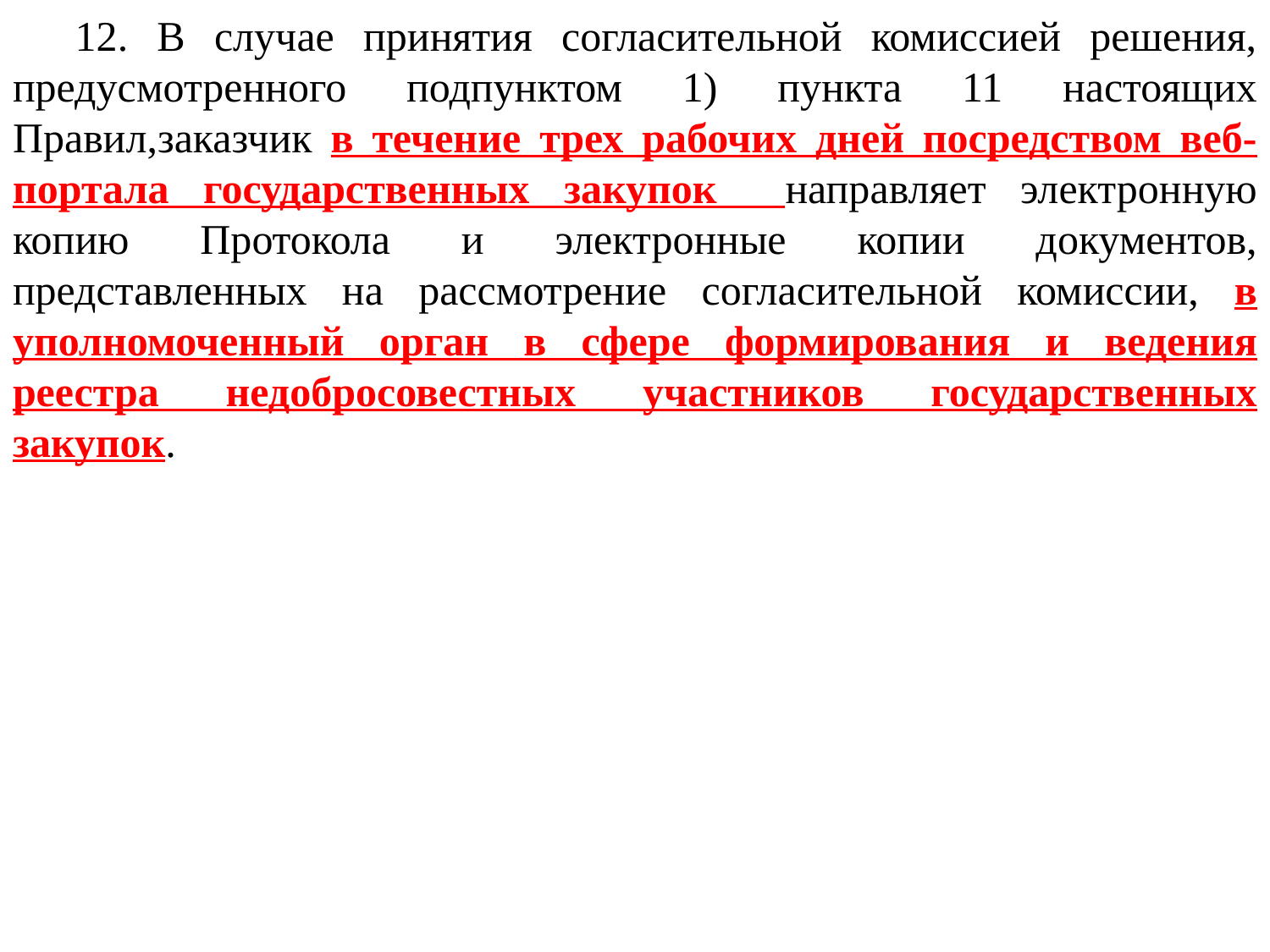

12. В случае принятия согласительной комиссией решения, предусмотренного подпунктом 1) пункта 11 настоящих Правил,заказчик в течение трех рабочих дней посредством веб-портала государственных закупок  направляет электронную копию Протокола и электронные копии документов, представленных на рассмотрение согласительной комиссии, в уполномоченный орган в сфере формирования и ведения реестра недобросовестных участников государственных закупок.